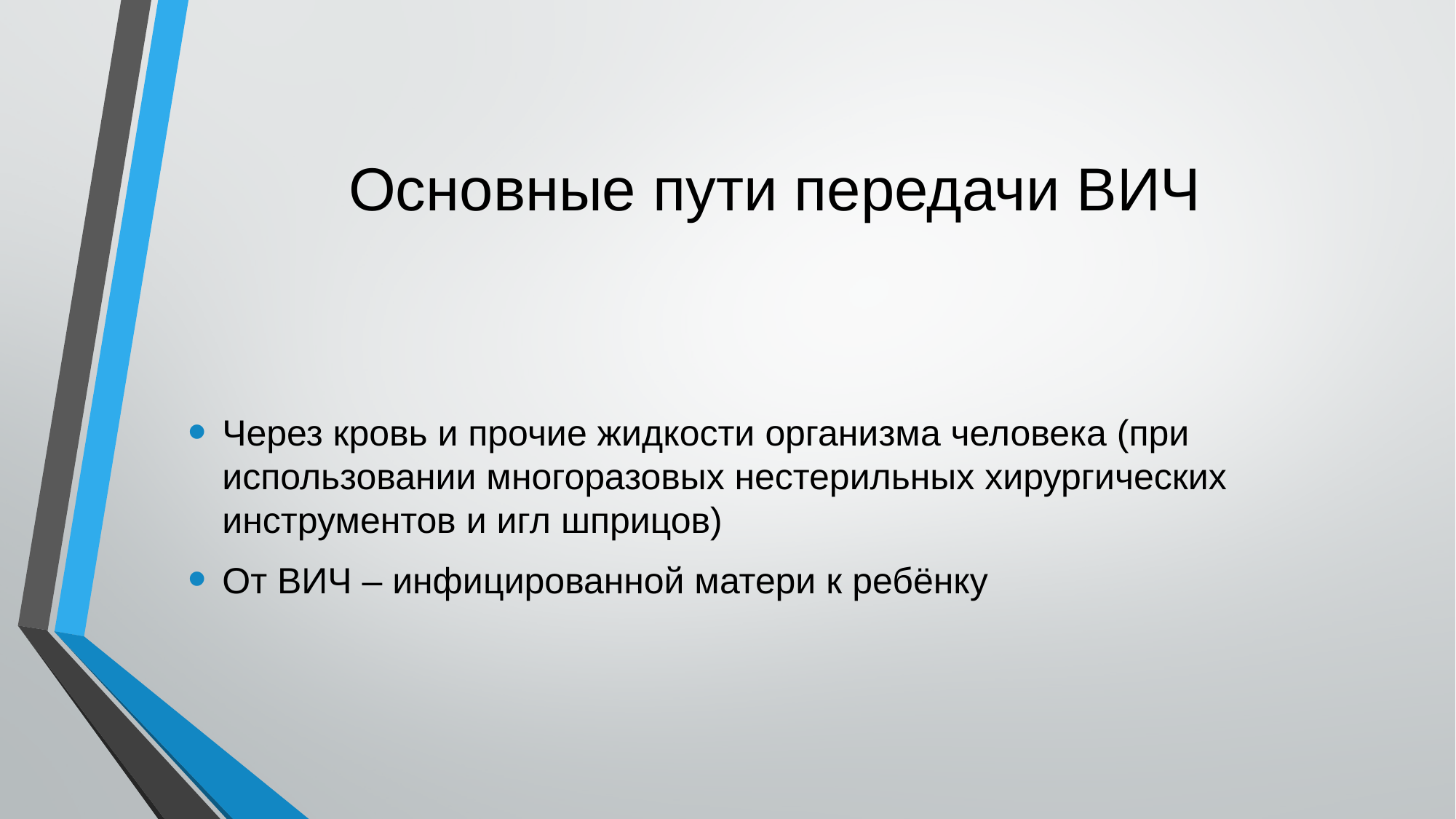

# Основные пути передачи ВИЧ
Через кровь и прочие жидкости организма человека (при использовании многоразовых нестерильных хирургических инструментов и игл шприцов)
От ВИЧ – инфицированной матери к ребёнку